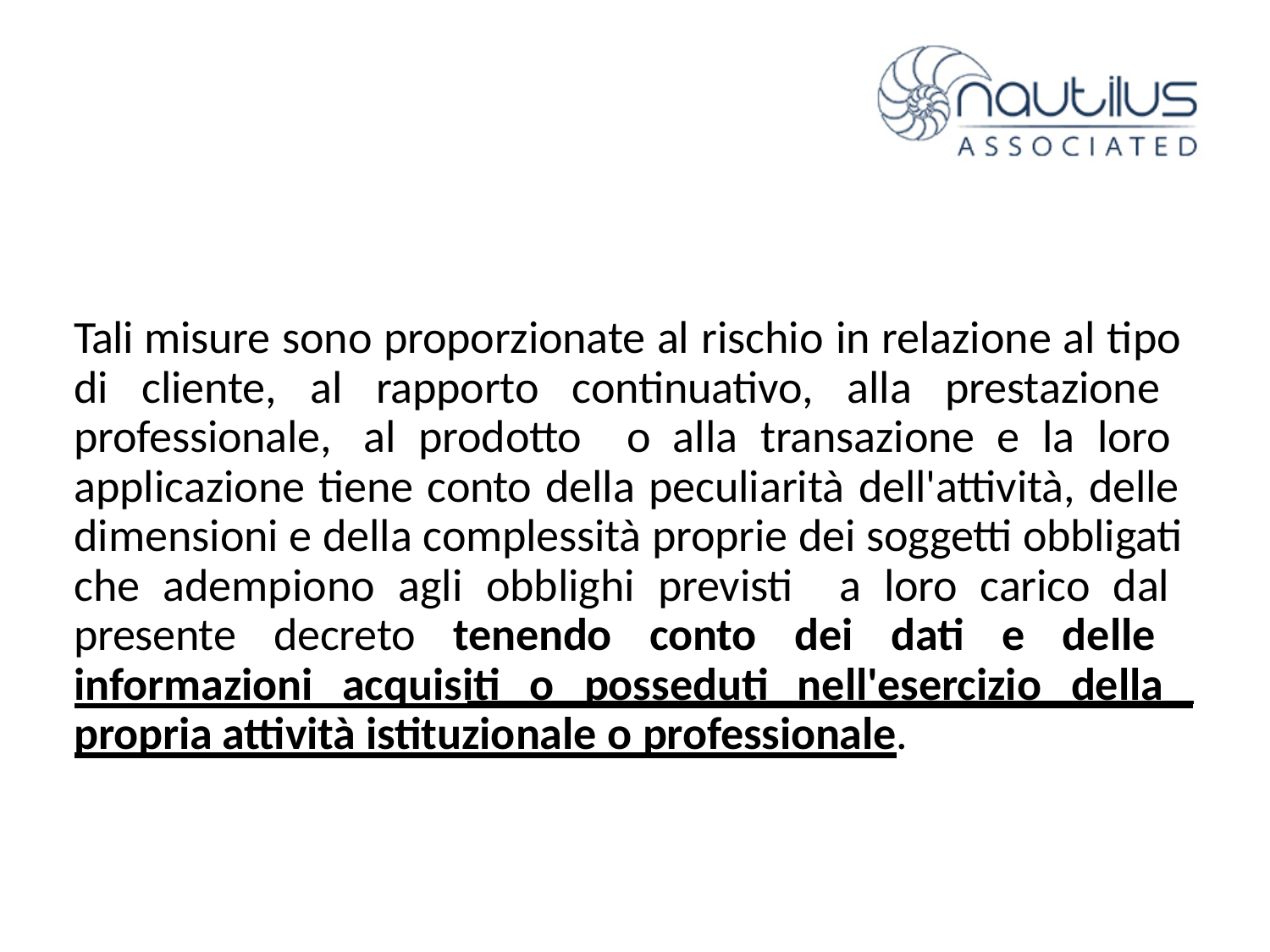

#
Tali misure sono proporzionate al rischio in relazione al tipo  di cliente, al rapporto continuativo, alla prestazione  professionale, al prodotto  o alla transazione e la loro  applicazione tiene conto della peculiarità dell'attività, delle  dimensioni e della complessità proprie dei soggetti obbligati  che adempiono agli obblighi previsti  a loro carico dal  presente decreto tenendo conto dei dati e delle  informazioni acquisiti o posseduti nell'esercizio della  propria attività istituzionale o professionale.